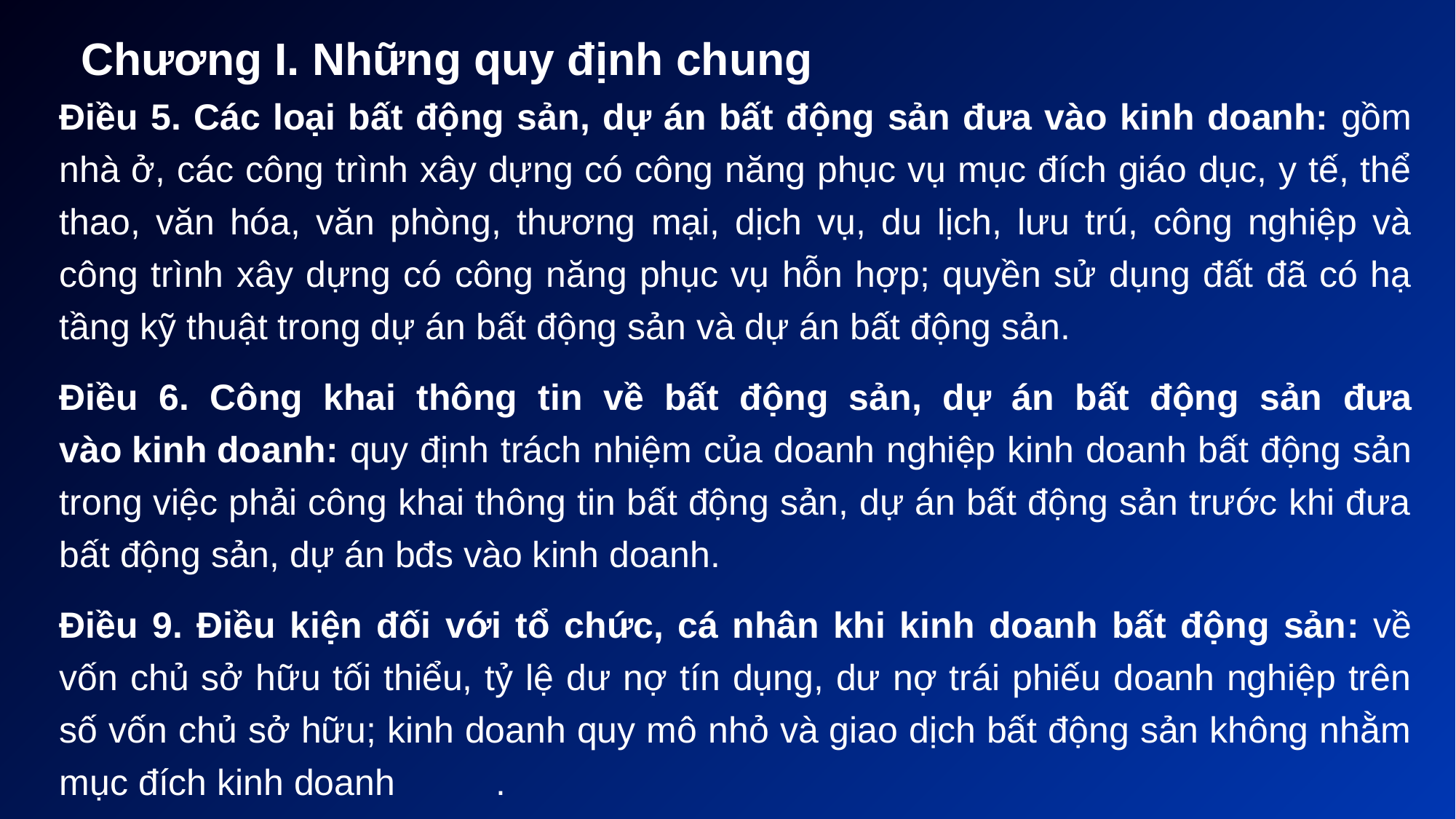

# Chương I. Những quy định chung
Điều 5. Các loại bất động sản, dự án bất động sản đưa vào kinh doanh: gồm nhà ở, các công trình xây dựng có công năng phục vụ mục đích giáo dục, y tế, thể thao, văn hóa, văn phòng, thương mại, dịch vụ, du lịch, lưu trú, công nghiệp và công trình xây dựng có công năng phục vụ hỗn hợp; quyền sử dụng đất đã có hạ tầng kỹ thuật trong dự án bất động sản và dự án bất động sản.
Điều 6. Công khai thông tin về bất động sản, dự án bất động sản đưa vào kinh doanh: quy định trách nhiệm của doanh nghiệp kinh doanh bất động sản trong việc phải công khai thông tin bất động sản, dự án bất động sản trước khi đưa bất động sản, dự án bđs vào kinh doanh.
Điều 9. Điều kiện đối với tổ chức, cá nhân khi kinh doanh bất động sản: về vốn chủ sở hữu tối thiểu, tỷ lệ dư nợ tín dụng, dư nợ trái phiếu doanh nghiệp trên số vốn chủ sở hữu; kinh doanh quy mô nhỏ và giao dịch bất động sản không nhằm mục đích kinh doanh	.